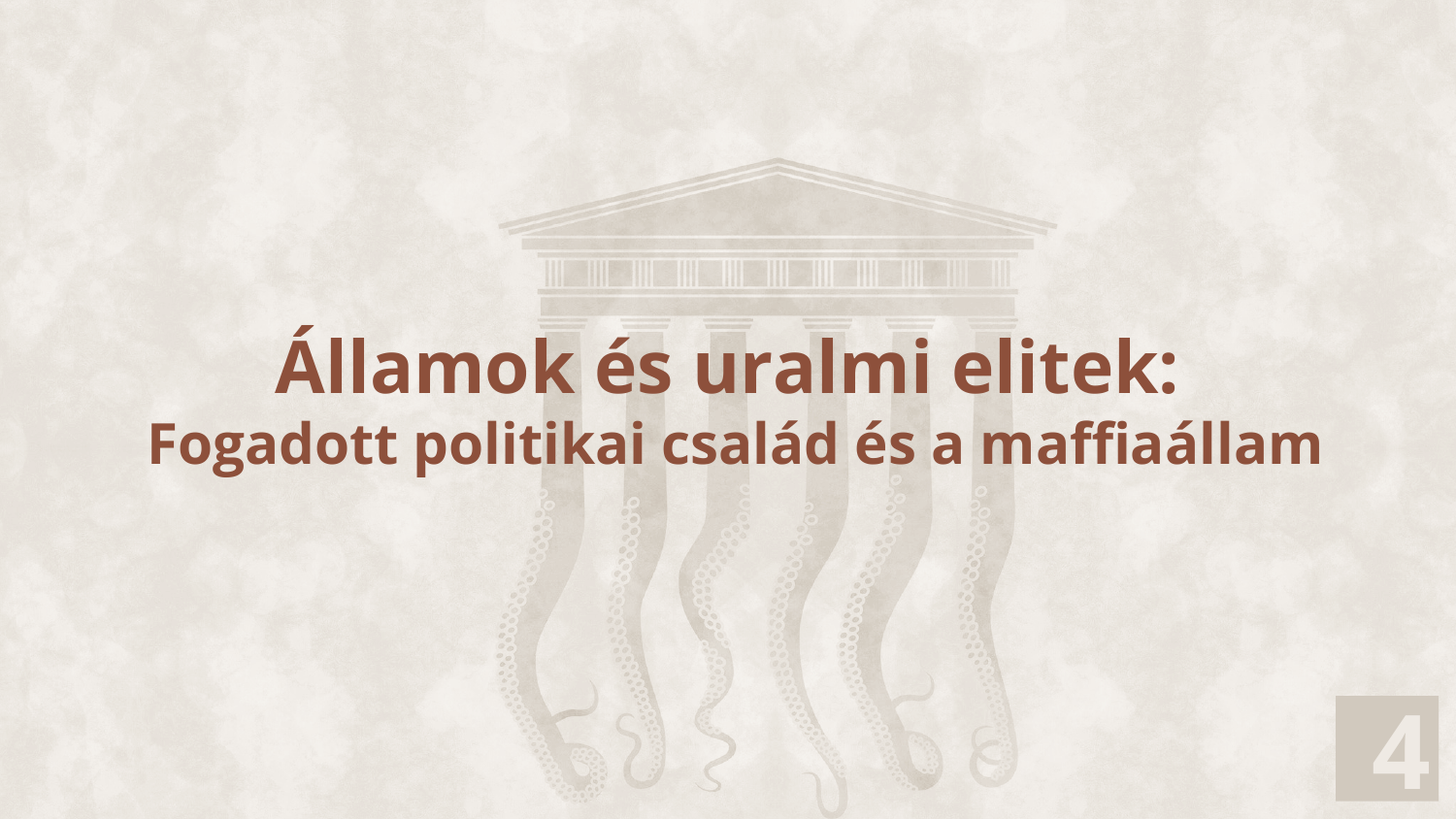

Államok és uralmi elitek:
 Fogadott politikai család és a maffiaállam
4